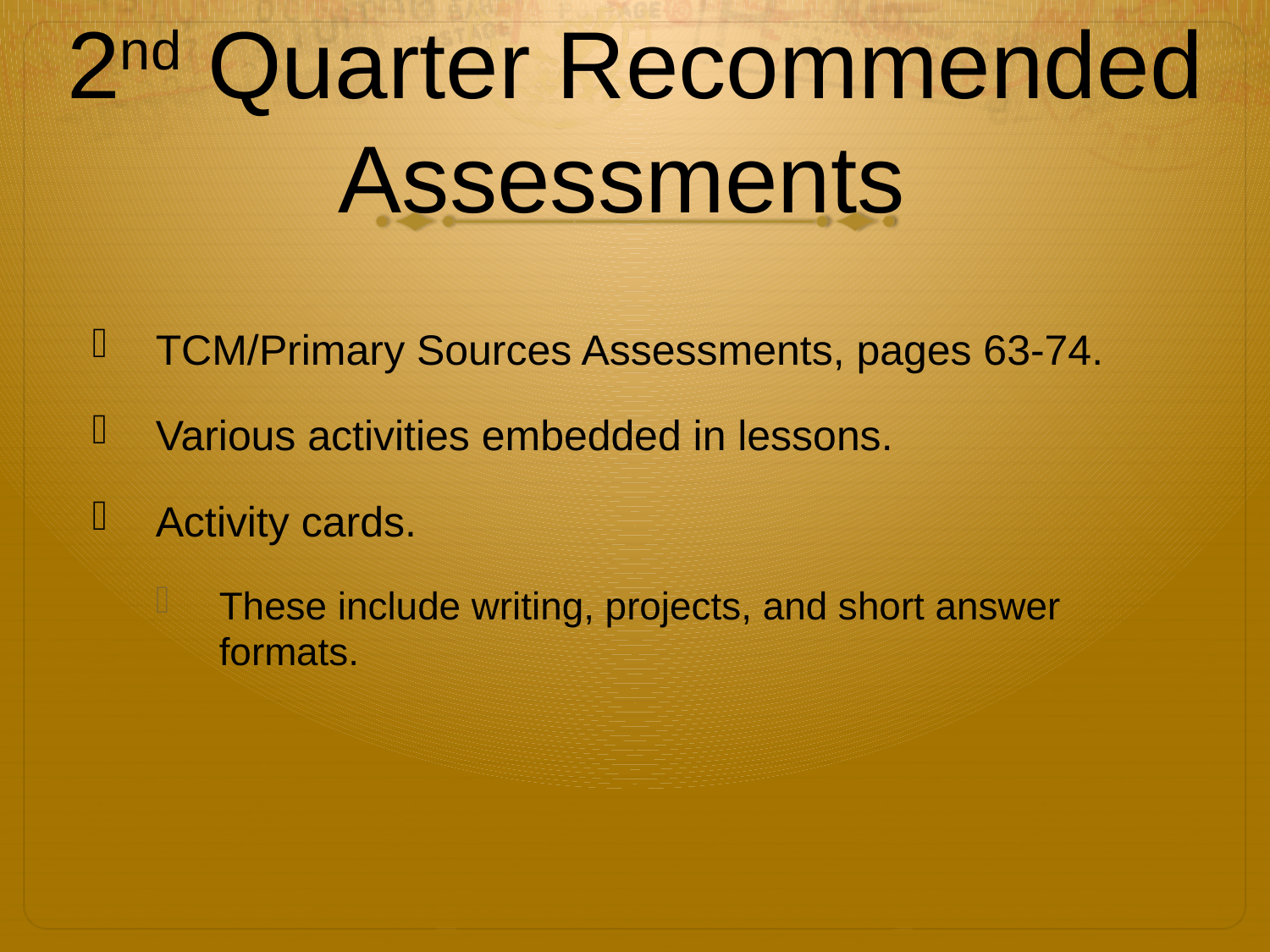

# 2nd Quarter Recommended Assessments
TCM/Primary Sources Assessments, pages 63-74.
Various activities embedded in lessons.
Activity cards.
These include writing, projects, and short answer formats.